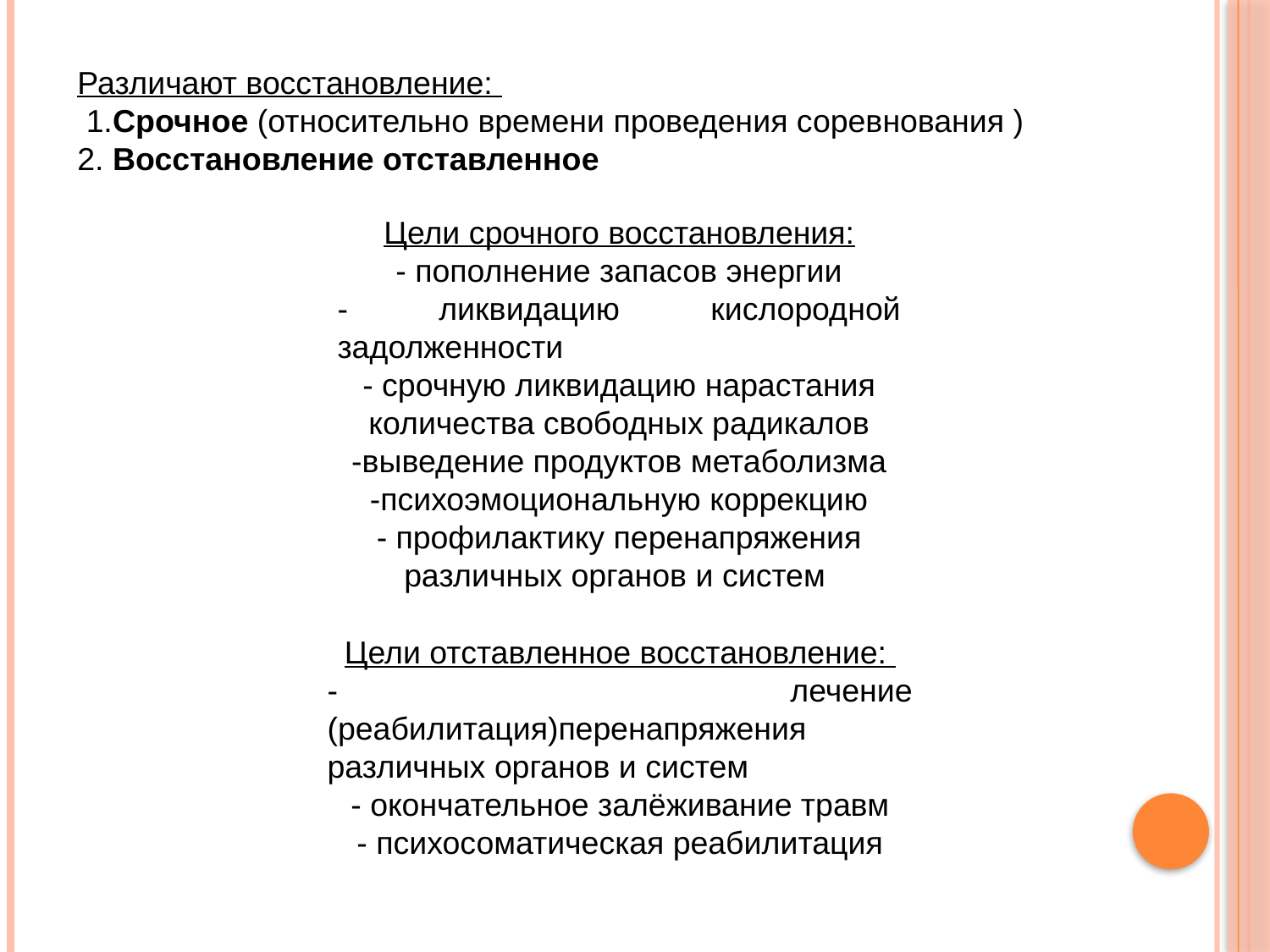

Различают восстановление:
 1.Срочное (относительно времени проведения соревнования )
2. Восстановление отставленное
Цели срочного восстановления:
- пополнение запасов энергии
- ликвидацию кислородной задолженности
- срочную ликвидацию нарастания количества свободных радикалов
-выведение продуктов метаболизма
-психоэмоциональную коррекцию
- профилактику перенапряжения различных органов и систем
Цели отставленное восстановление:
- лечение (реабилитация)перенапряжения различных органов и систем
- окончательное залёживание травм
- психосоматическая реабилитация